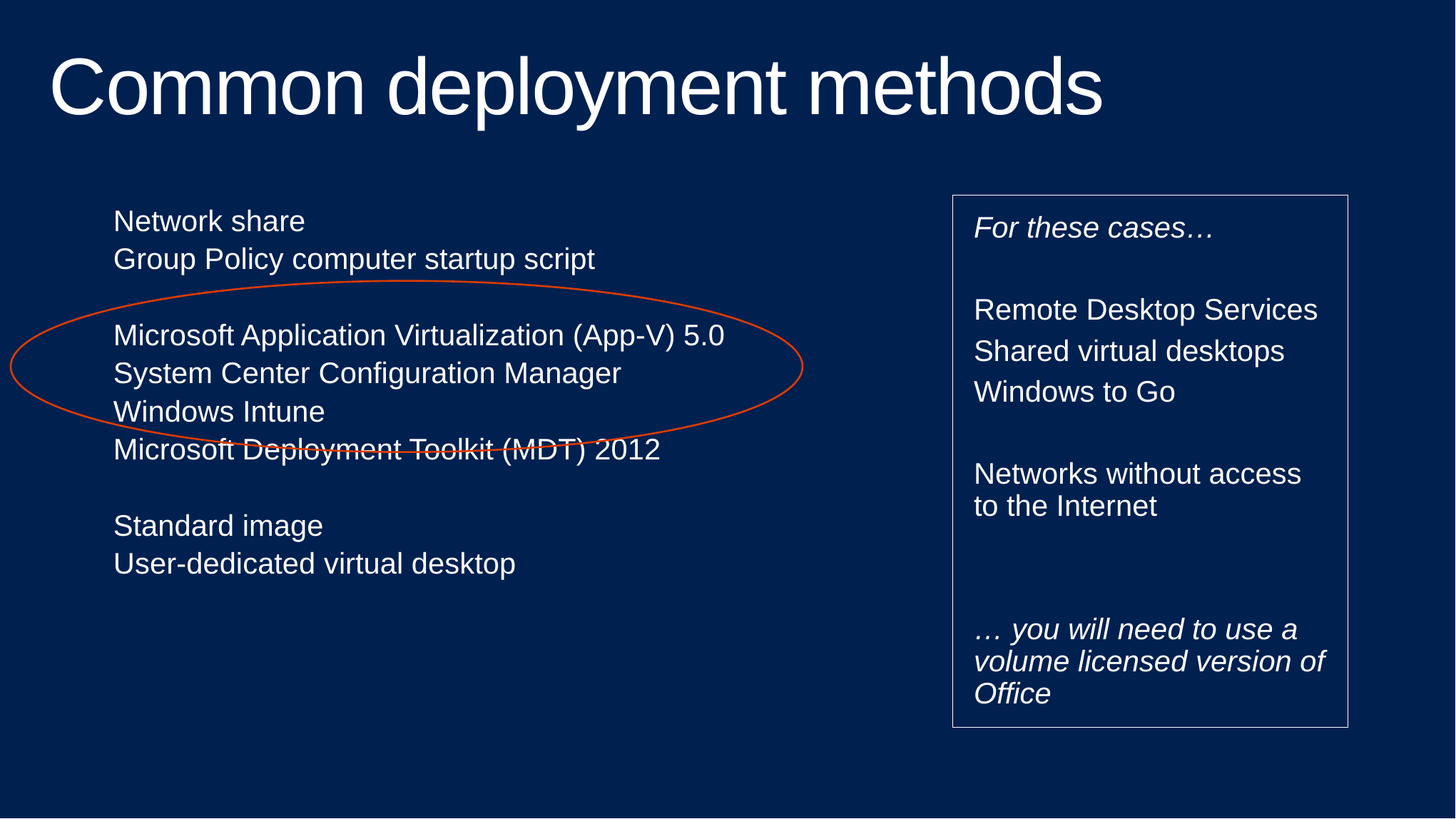

# Common deployment methods
Network share
Group Policy computer startup script

Microsoft Application Virtualization (App-V) 5.0
System Center Configuration Manager
Windows Intune
Microsoft Deployment Toolkit (MDT) 2012

Standard image
User-dedicated virtual desktop

For these cases…

Remote Desktop Services
Shared virtual desktops
Windows to Go

Networks without access to the Internet

… you will need to use a volume licensed version of Office